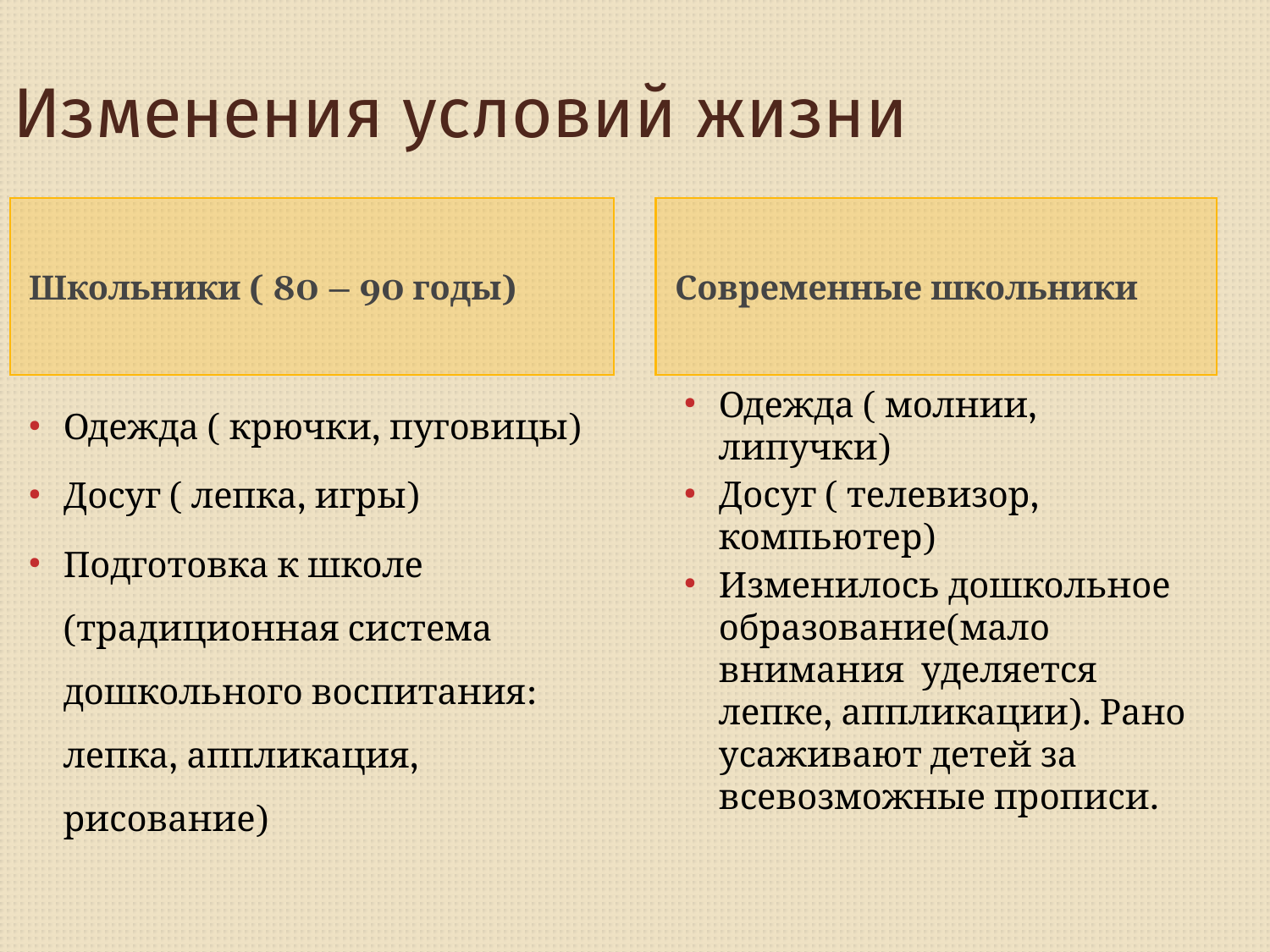

# Изменения условий жизни
Школьники ( 80 – 90 годы)
Современные школьники
Одежда ( молнии, липучки)
Досуг ( телевизор, компьютер)
Изменилось дошкольное образование(мало внимания  уделяется лепке, аппликации). Рано усаживают детей за всевозможные прописи.
Одежда ( крючки, пуговицы)
Досуг ( лепка, игры)
Подготовка к школе (традиционная система дошкольного воспитания: лепка, аппликация, рисование)